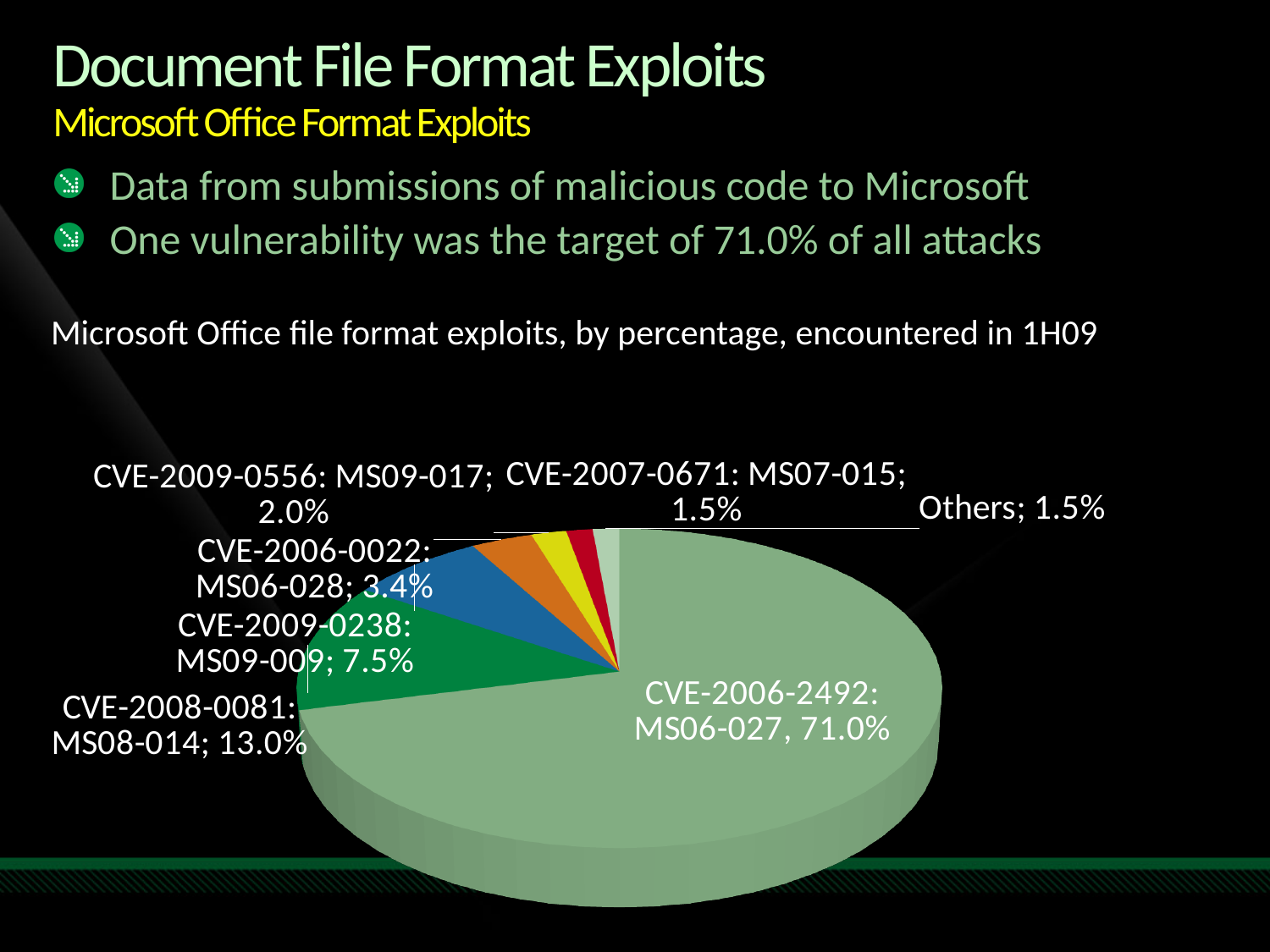

# Document File Format Exploits Microsoft Office Format Exploits
Data from submissions of malicious code to Microsoft
One vulnerability was the target of 71.0% of all attacks
Microsoft Office file format exploits, by percentage, encountered in 1H09

[unsupported chart]